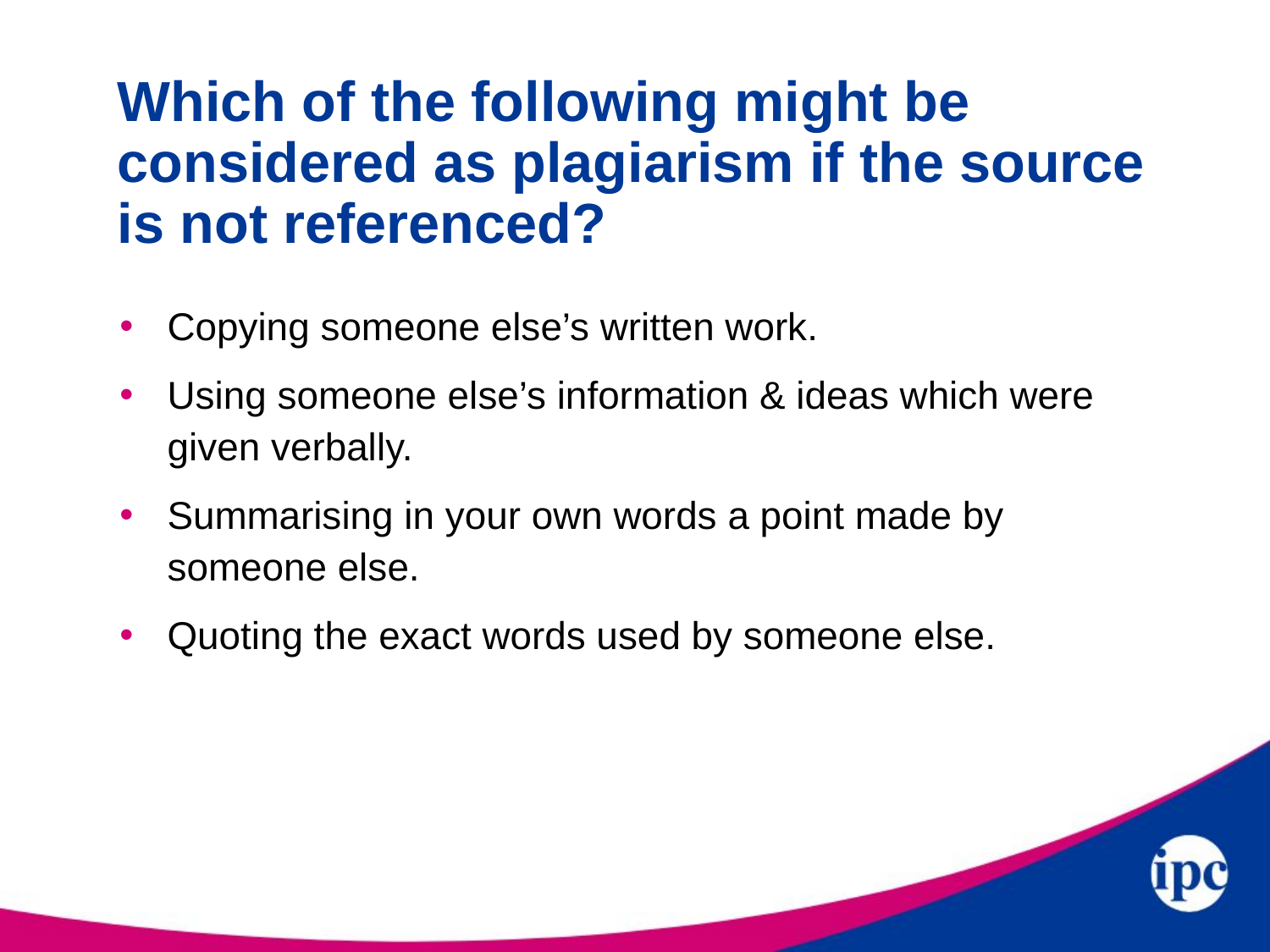

# Which of the following might be considered as plagiarism if the source is not referenced?
Copying someone else’s written work.
Using someone else’s information & ideas which were given verbally.
Summarising in your own words a point made by someone else.
Quoting the exact words used by someone else.